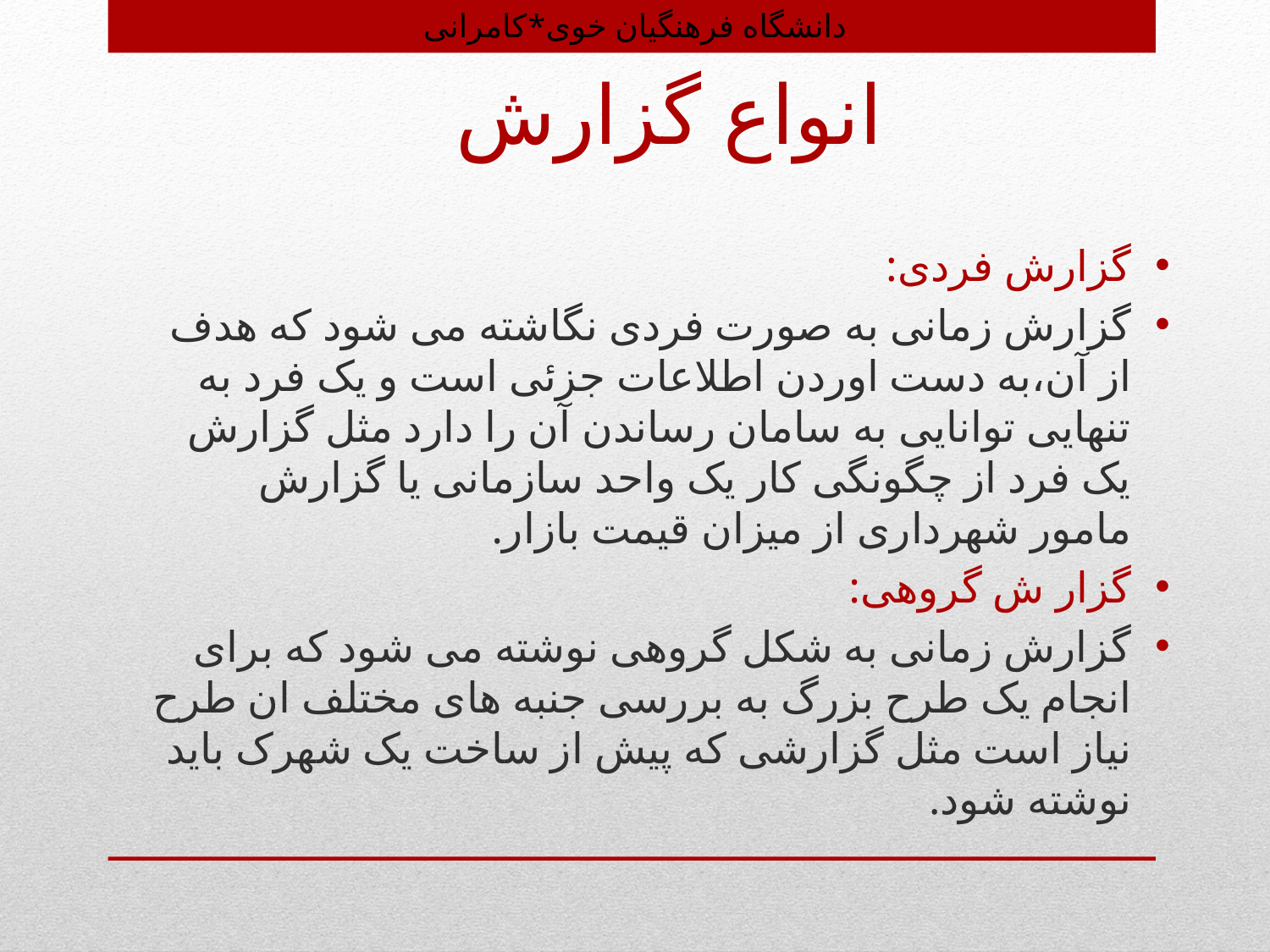

دانشگاه فرهنگیان خوی*کامرانی
# انواع گزارش
گزارش فردی:
گزارش زمانی به صورت فردی نگاشته می شود که هدف از آن،به دست اوردن اطلاعات جزئی است و یک فرد به تنهایی توانایی به سامان رساندن آن را دارد مثل گزارش یک فرد از چگونگی کار یک واحد سازمانی یا گزارش مامور شهرداری از میزان قیمت بازار.
گزار ش گروهی:
گزارش زمانی به شکل گروهی نوشته می شود که برای انجام یک طرح بزرگ به بررسی جنبه های مختلف ان طرح نیاز است مثل گزارشی که پیش از ساخت یک شهرک باید نوشته شود.